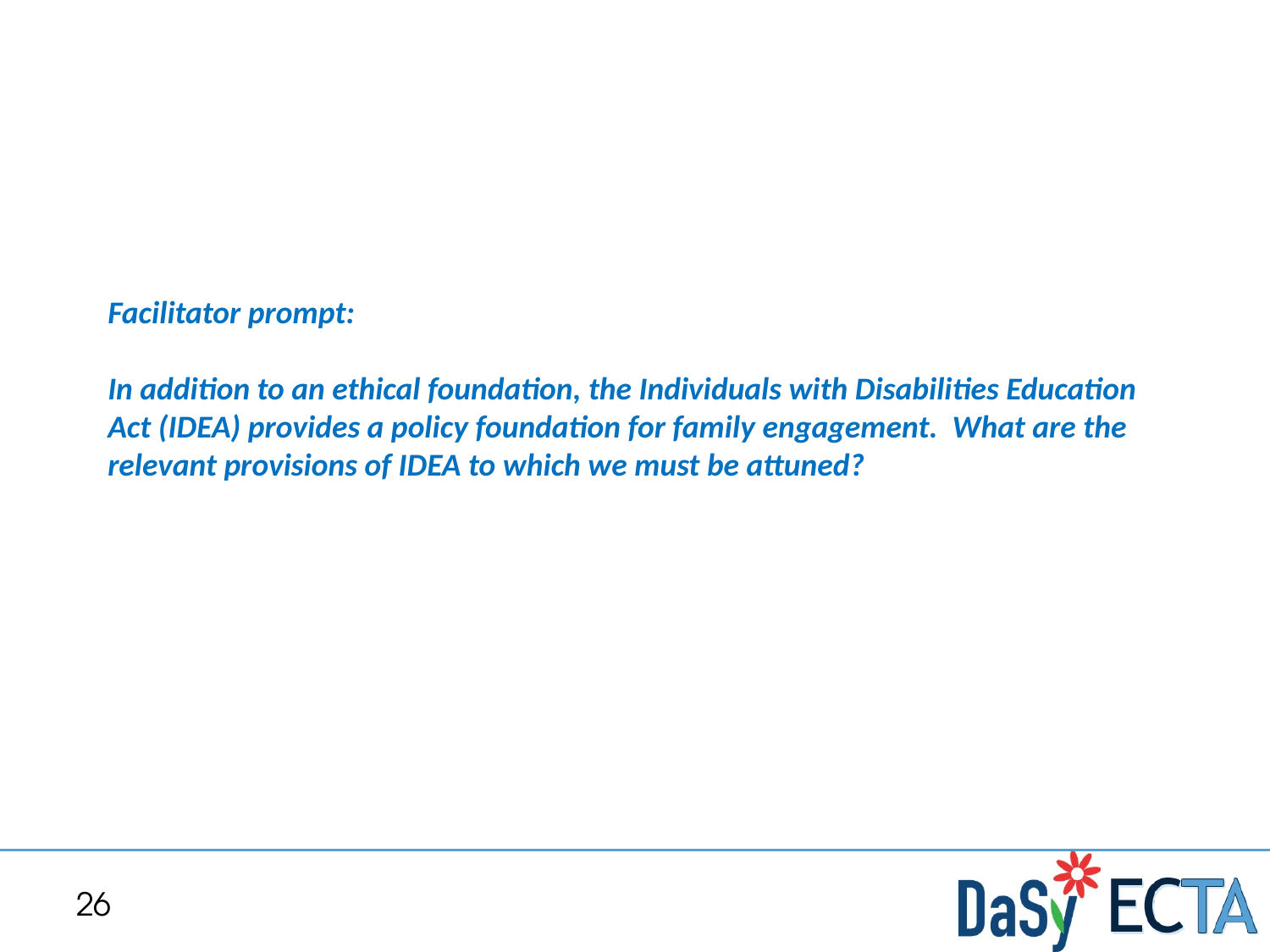

Facilitator prompt:

In addition to an ethical foundation, the Individuals with Disabilities Education Act (IDEA) provides a policy foundation for family engagement.  What are the relevant provisions of IDEA to which we must be attuned?
26